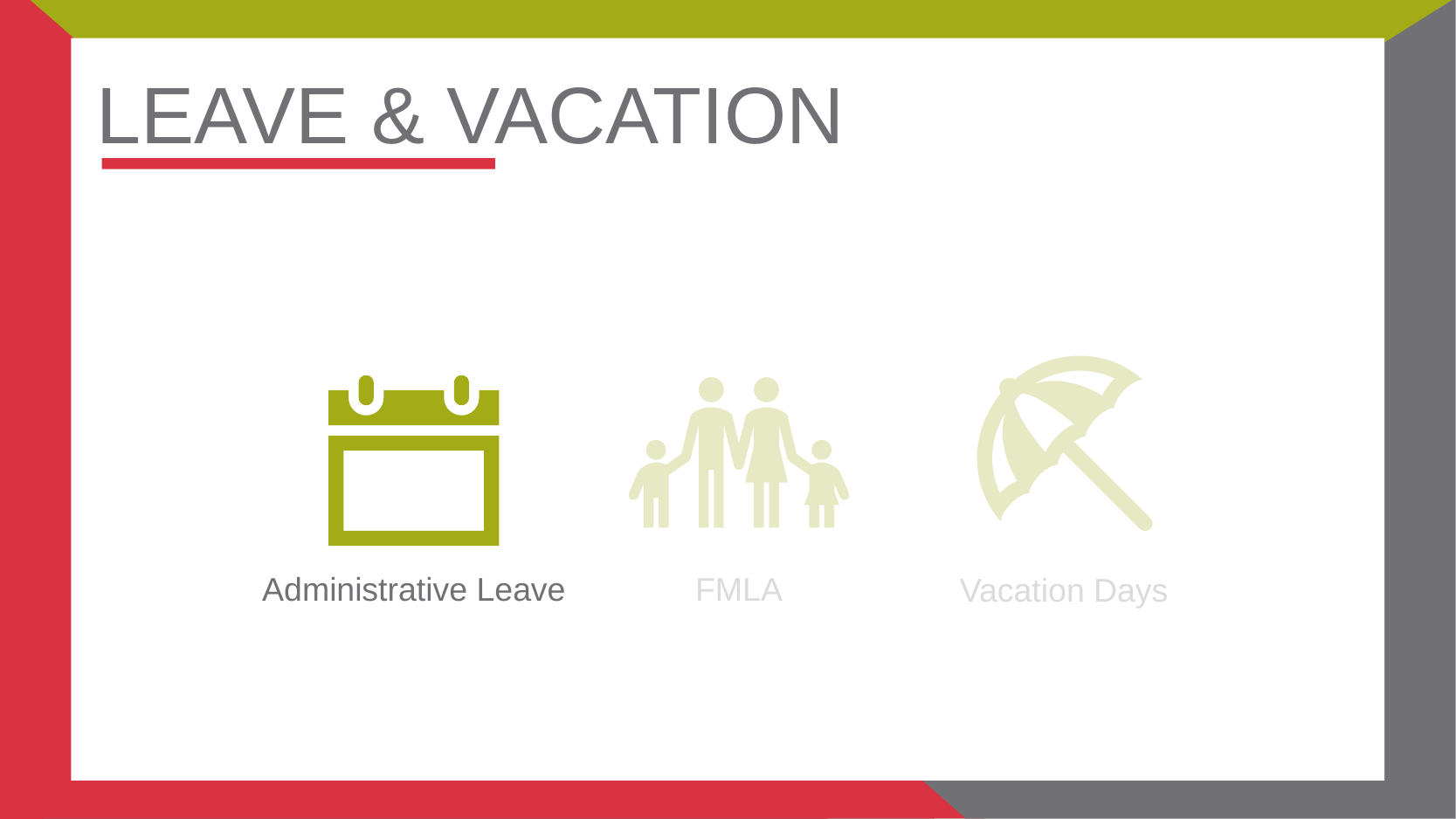

# LEAVE & VACATION

Administrative Leave
FMLA
Vacation Days